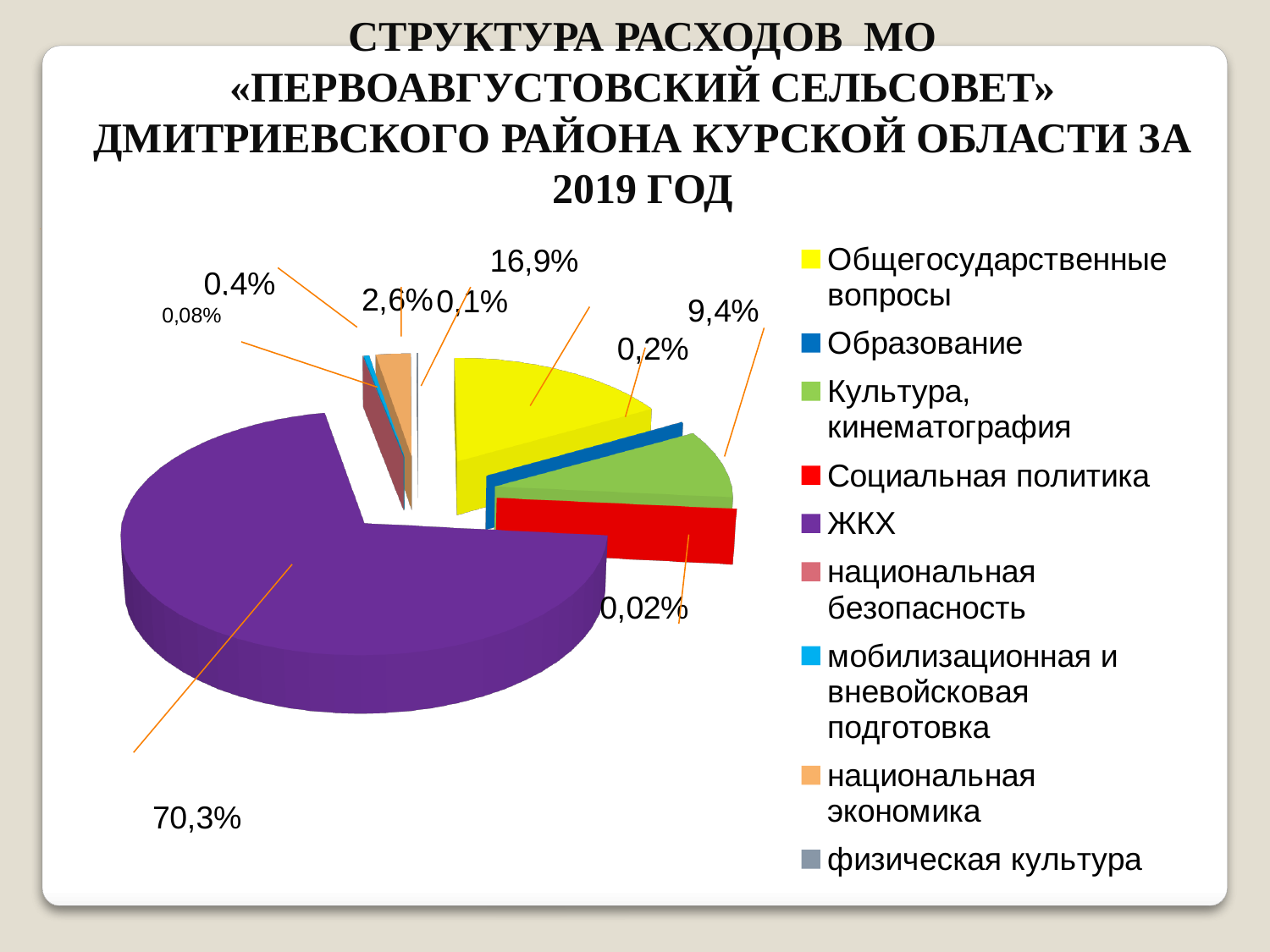

Структура расходов  МО «Первоавгустовский сельсовет» Дмитриевского района Курской области за 2019 год

[unsupported chart]